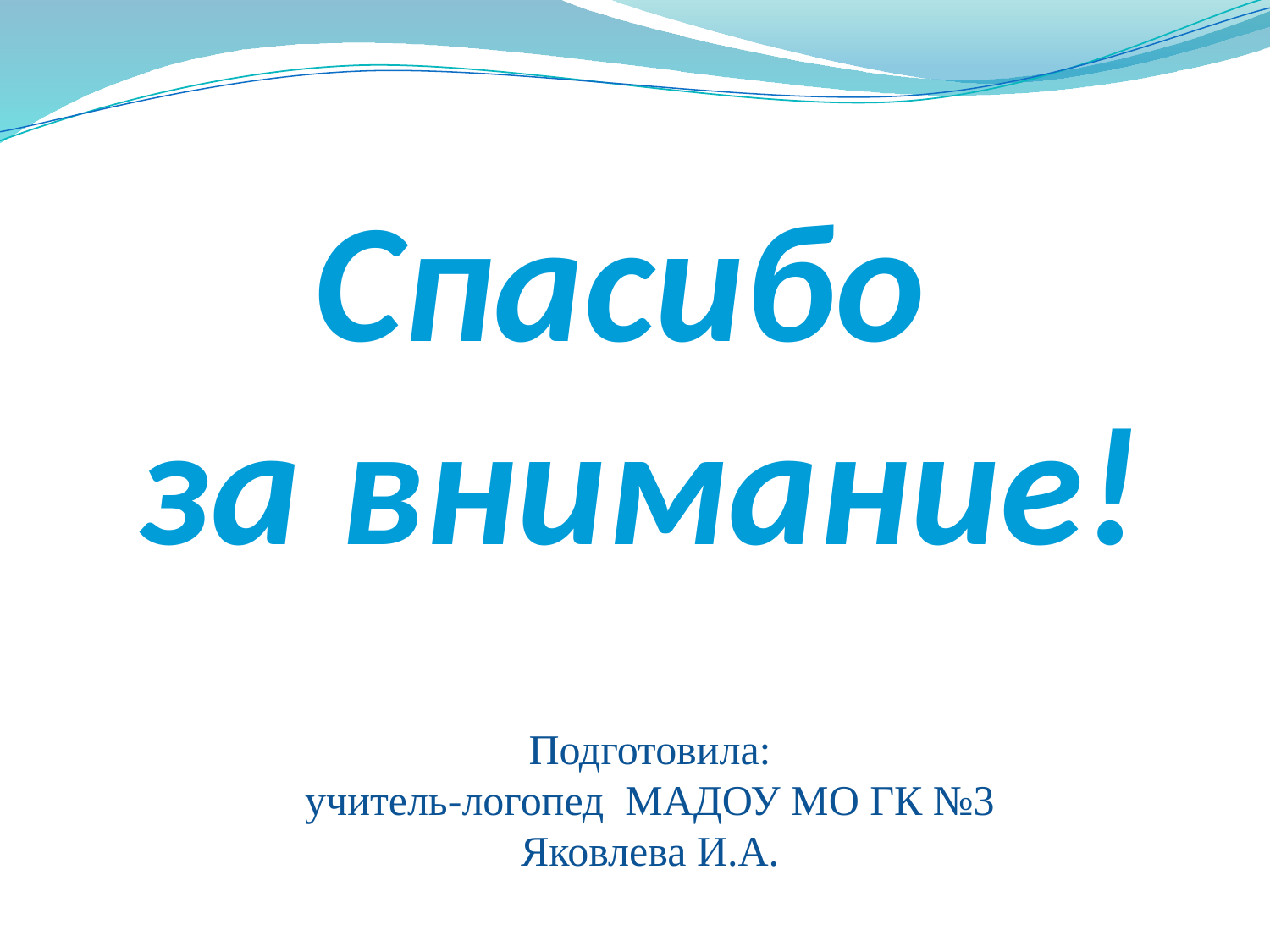

Спасибо
за внимание!
Подготовила:
учитель-логопед  МАДОУ МО ГК №3
Яковлева И.А.